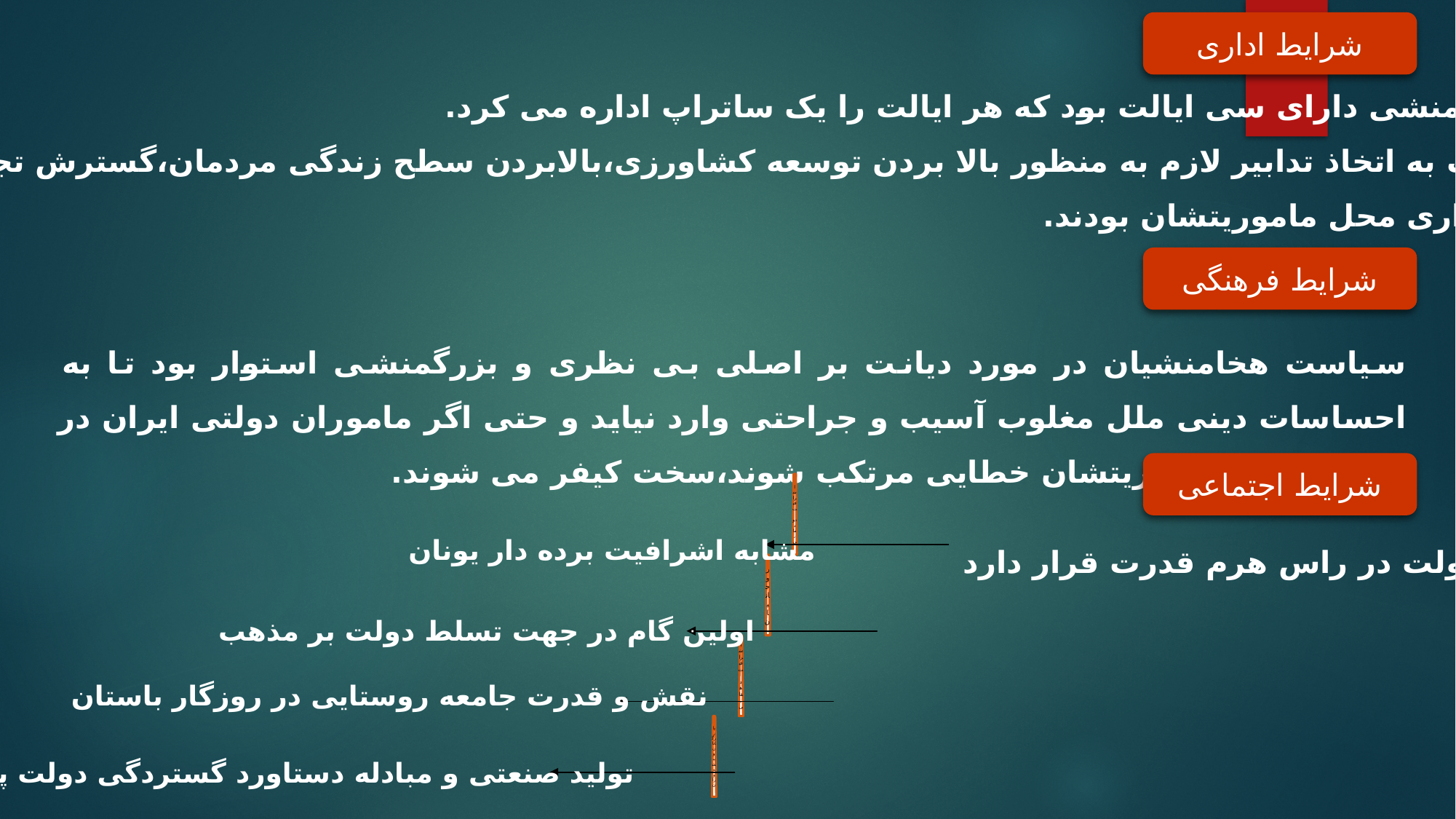

شرایط اداری
ایران در عهد هخامنشی دارای سی ایالت بود که هر ایالت را یک ساتراپ اداره می کرد.
ساتراپ ها موظف به اتخاذ تدابیر لازم به منظور بالا بردن توسعه کشاورزی،بالابردن سطح زندگی مردمان،گسترش تجارت و رسیدگی به
 امور رفاهی و اداری محل ماموریتشان بودند.
شرایط فرهنگی
سیاست هخامنشیان در مورد دیانت بر اصلی بی نظری و بزرگمنشی استوار بود تا به احساسات دینی ملل مغلوب آسیب و جراحتی وارد نیاید و حتی اگر ماموران دولتی ایران در مناطق محل ماموریتشان خطایی مرتکب شوند،سخت کیفر می شوند.
شرایط اجتماعی
اشرافیت
 دودمانی
روحانیان
اشرافیت دهقانی
بازرگانان و پیشه وران
مشابه اشرافیت برده دار یونان
دولت در راس هرم قدرت قرار دارد.
اولین گام در جهت تسلط دولت بر مذهب
نقش و قدرت جامعه روستایی در روزگار باستان
تولید صنعتی و مبادله دستاورد گستردگی دولت پارسی